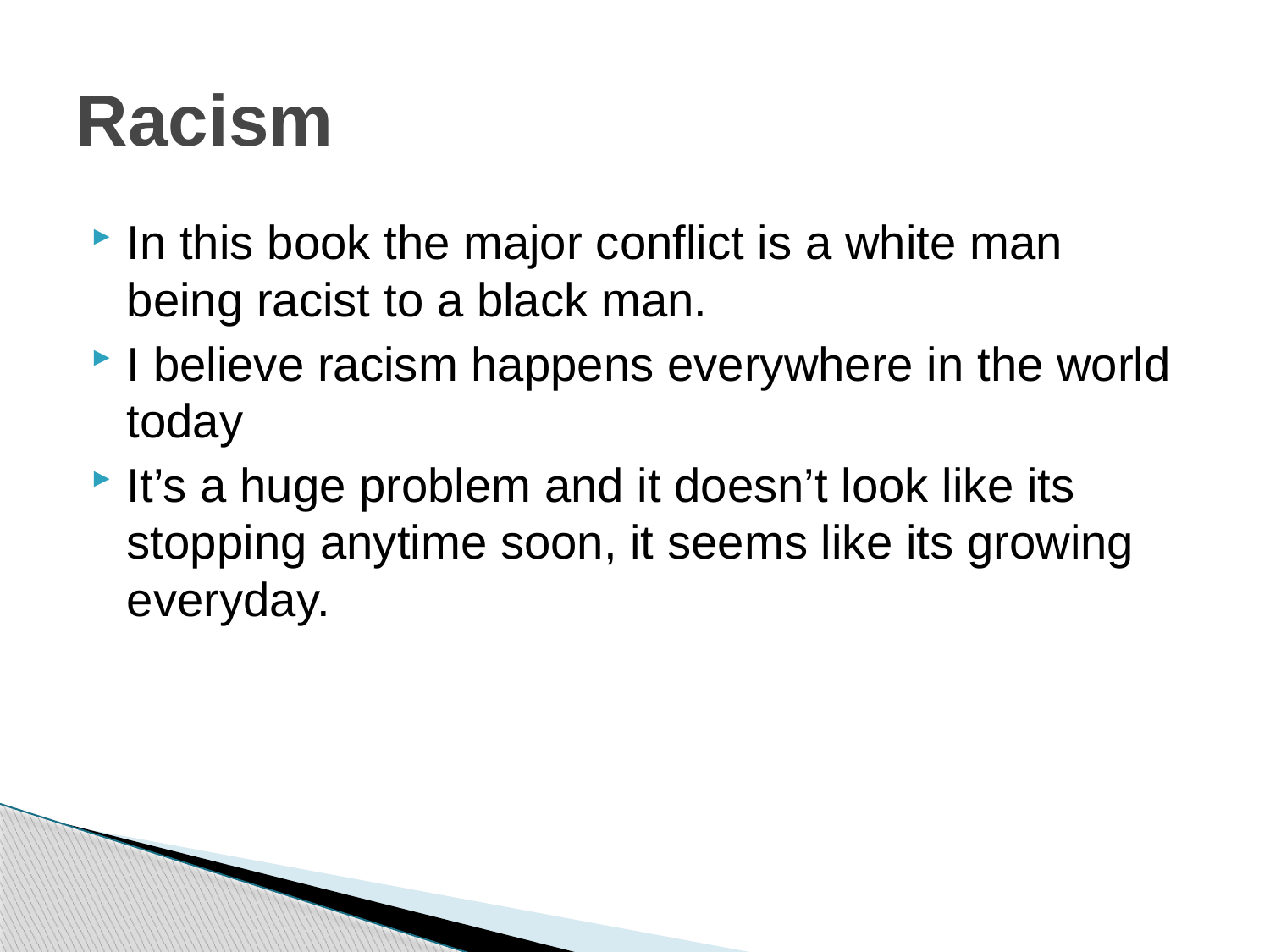

# Racism
In this book the major conflict is a white man  being racist to a black man.
I believe racism happens everywhere in the world today
It’s a huge problem and it doesn’t look like its stopping anytime soon, it seems like its growing everyday.